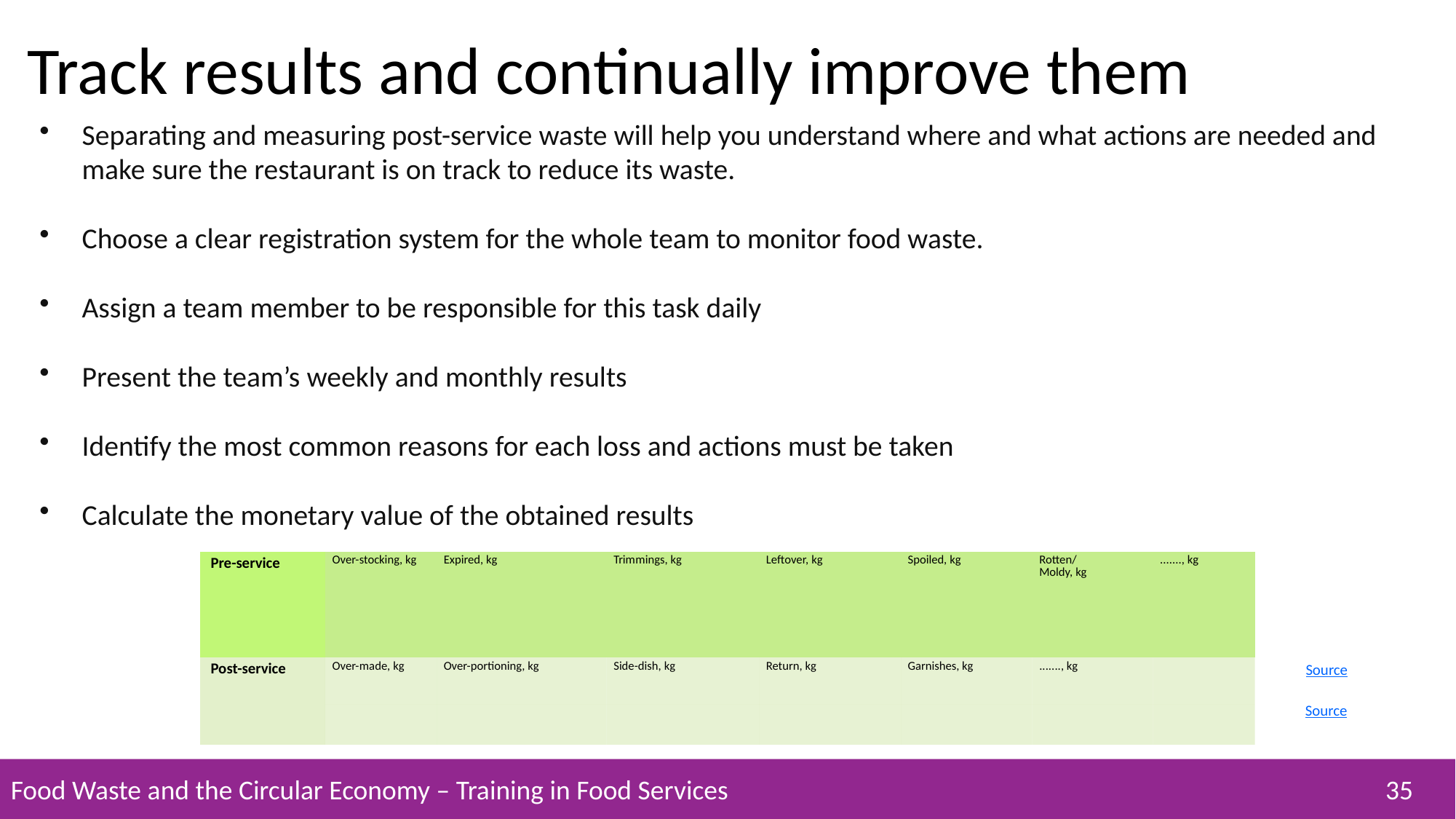

Track results and continually improve them
Separating and measuring post-service waste will help you understand where and what actions are needed and make sure the restaurant is on track to reduce its waste.

Choose a clear registration system for the whole team to monitor food waste.

Assign a team member to be responsible for this task daily

Present the team’s weekly and monthly results

Identify the most common reasons for each loss and actions must be taken

Calculate the monetary value of the obtained results

| Pre-service | Over-stocking, kg | Expired, kg | Trimmings, kg | Leftover, kg | Spoiled, kg | Rotten/ Moldy, kg | ......., kg |
| --- | --- | --- | --- | --- | --- | --- | --- |
|  |  |  |  |  |  |  |  |
| Post-service | Over-made, kg | Over-portioning, kg | Side-dish, kg | Return, kg | Garnishes, kg | ......., kg |  |
|  |  |  |  |  |  |  |  |
Source
Source